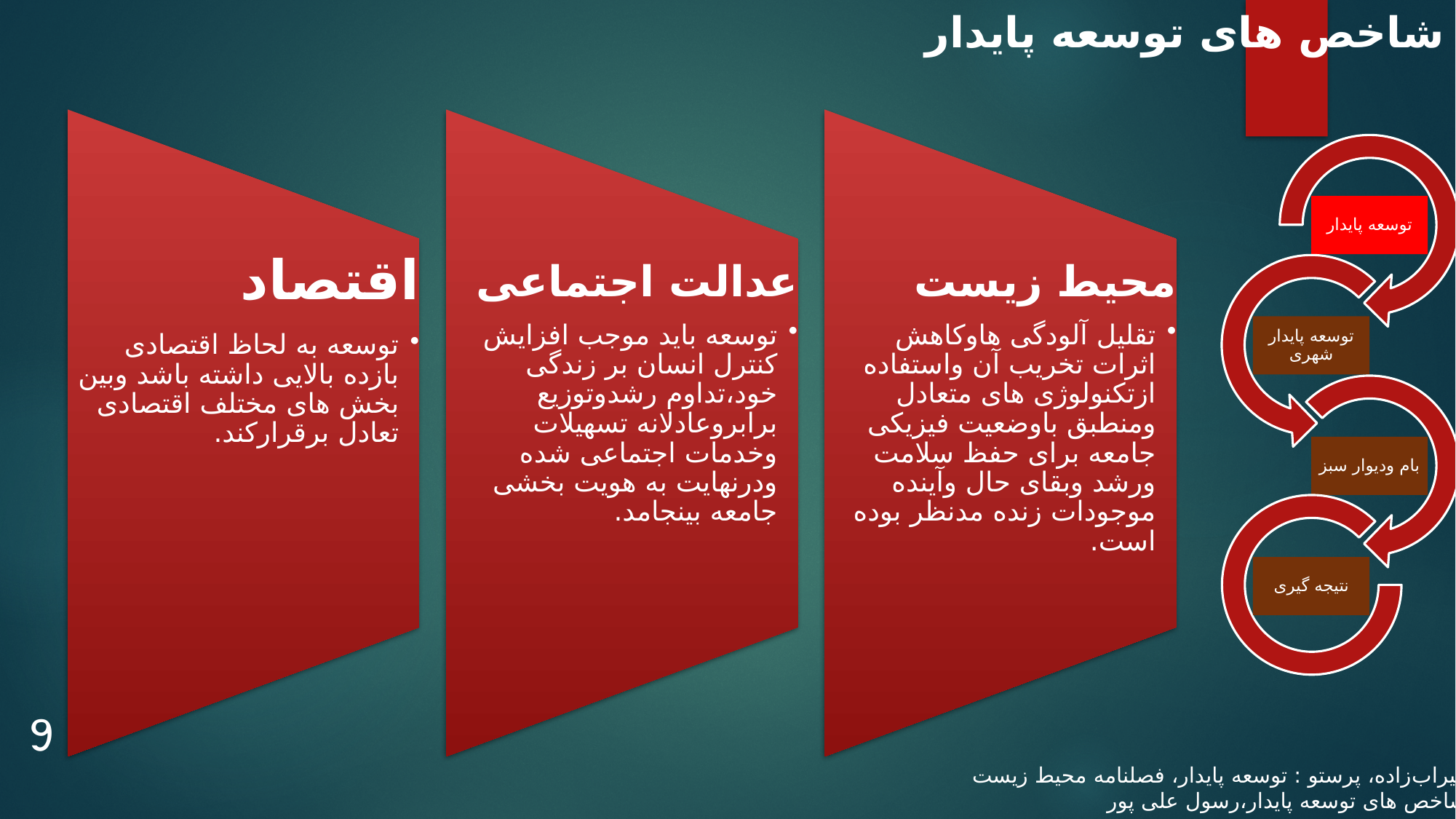

شاخص های توسعه پایدار
اقتصاد
توسعه به لحاظ اقتصادی بازده بالایی داشته باشد وبین بخش های مختلف اقتصادی تعادل برقرارکند.
عدالت اجتماعی
توسعه باید موجب افزایش کنترل انسان بر زندگی خود،تداوم رشدوتوزیع برابروعادلانه تسهیلات وخدمات اجتماعی شده ودرنهایت به هویت بخشی جامعه بینجامد.
محیط زیست
تقلیل آلودگی هاوکاهش اثرات تخریب آن واستفاده ازتکنولوژی های متعادل ومنطبق باوضعیت فیزیکی جامعه برای حفظ سلامت ورشد وبقای حال وآینده موجودات زنده مدنظر بوده است.
توسعه پایدار
توسعه پایدار شهری
بام ودیوار سبز
نتیجه گیری
9
میراب‌زاده، پرستو : توسعه پایدار، فصلنامه محیط زیست
شاخص های توسعه پایدار،رسول علی پور